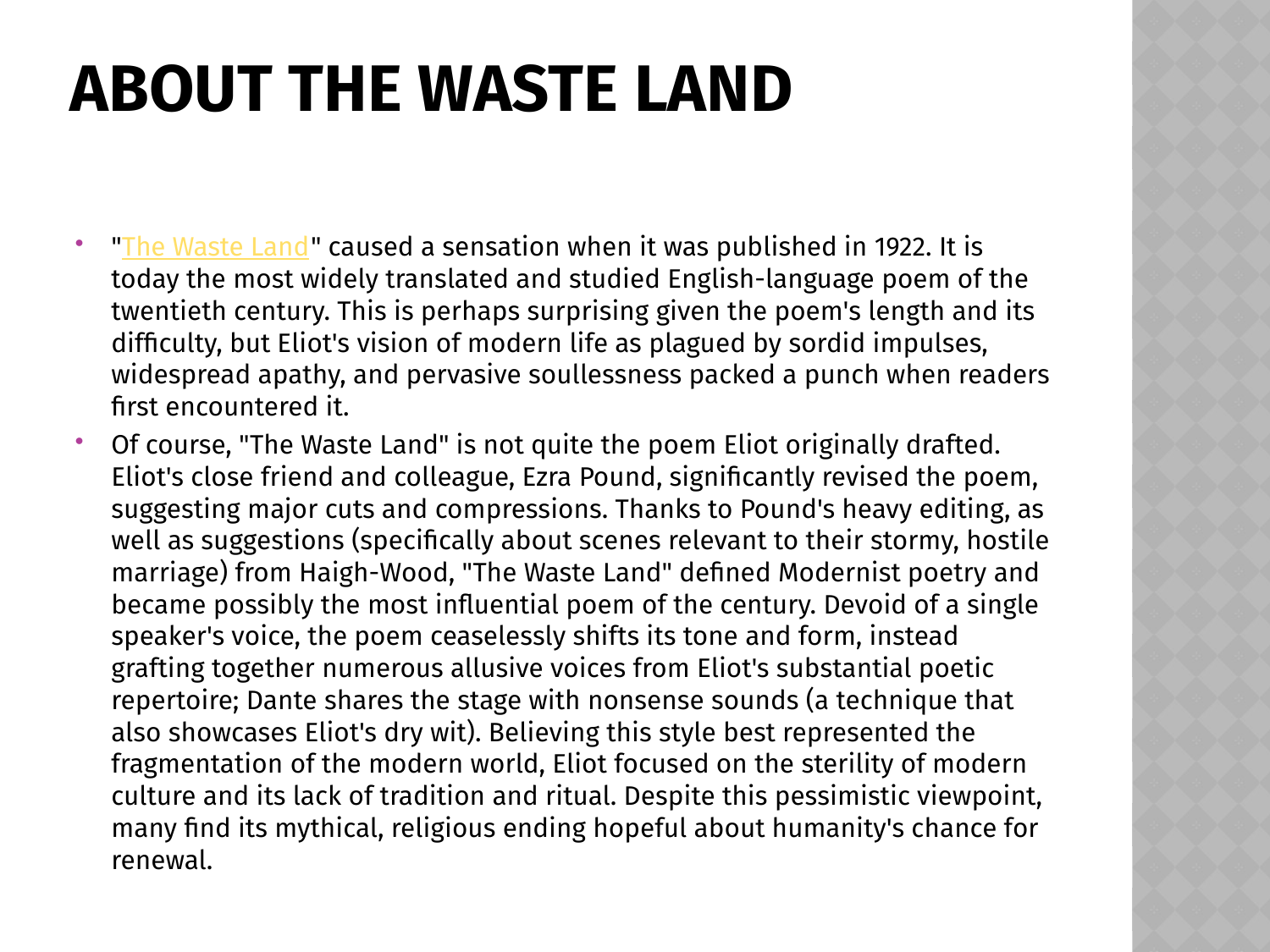

# About The Waste Land
"The Waste Land" caused a sensation when it was published in 1922. It is today the most widely translated and studied English-language poem of the twentieth century. This is perhaps surprising given the poem's length and its difficulty, but Eliot's vision of modern life as plagued by sordid impulses, widespread apathy, and pervasive soullessness packed a punch when readers first encountered it.
Of course, "The Waste Land" is not quite the poem Eliot originally drafted. Eliot's close friend and colleague, Ezra Pound, significantly revised the poem, suggesting major cuts and compressions. Thanks to Pound's heavy editing, as well as suggestions (specifically about scenes relevant to their stormy, hostile marriage) from Haigh-Wood, "The Waste Land" defined Modernist poetry and became possibly the most influential poem of the century. Devoid of a single speaker's voice, the poem ceaselessly shifts its tone and form, instead grafting together numerous allusive voices from Eliot's substantial poetic repertoire; Dante shares the stage with nonsense sounds (a technique that also showcases Eliot's dry wit). Believing this style best represented the fragmentation of the modern world, Eliot focused on the sterility of modern culture and its lack of tradition and ritual. Despite this pessimistic viewpoint, many find its mythical, religious ending hopeful about humanity's chance for renewal.